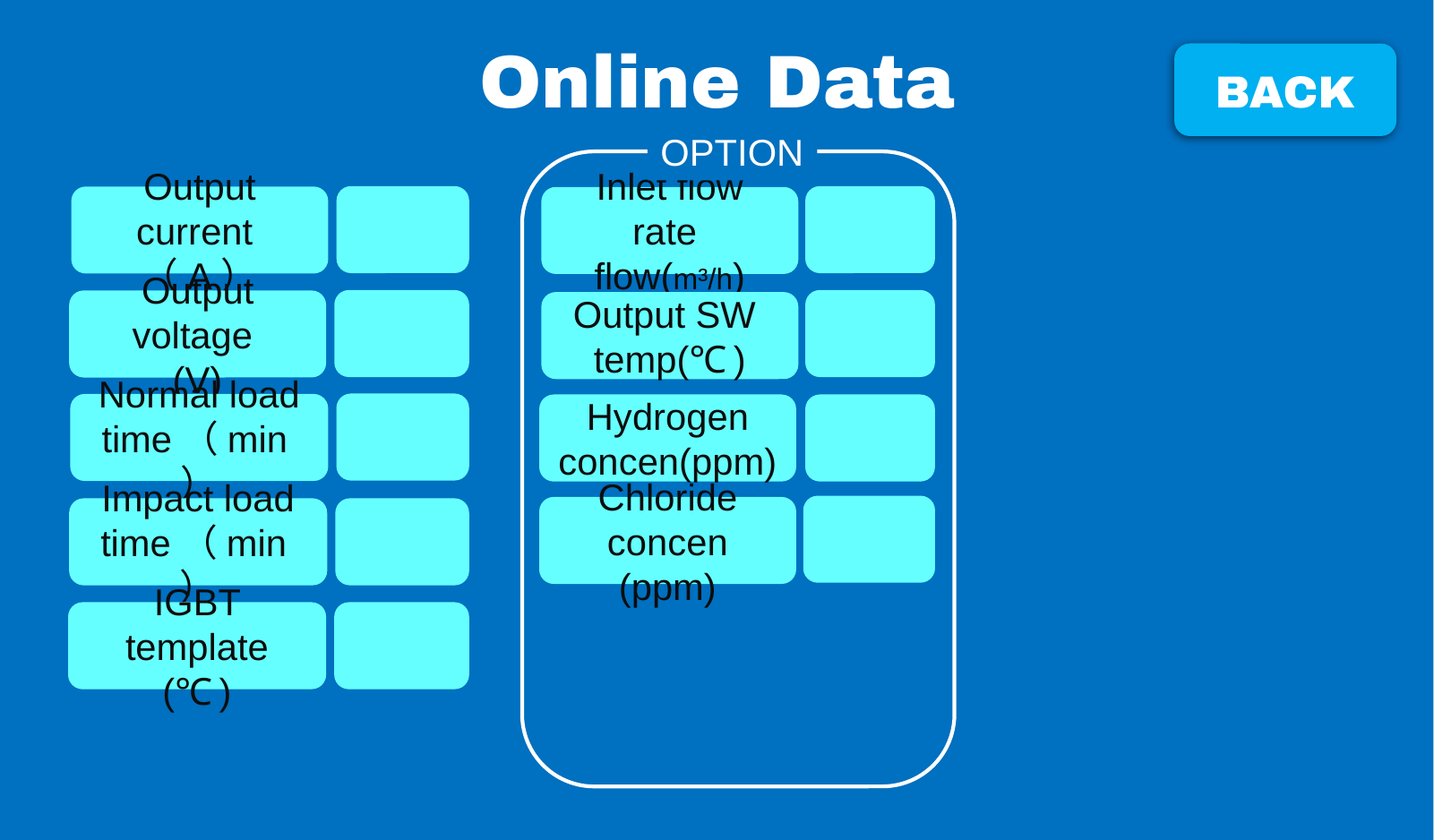

Online Data
BACK
OPTION

Output current
（A）
Inlet flow rate  flow(m³/h)

Output voltage
(V)
Output SW
temp(℃)

Normal load time（min）

Hydrogen concen(ppm)

Chloride concen (ppm)

Impact load time（min）

IGBT template
(℃)